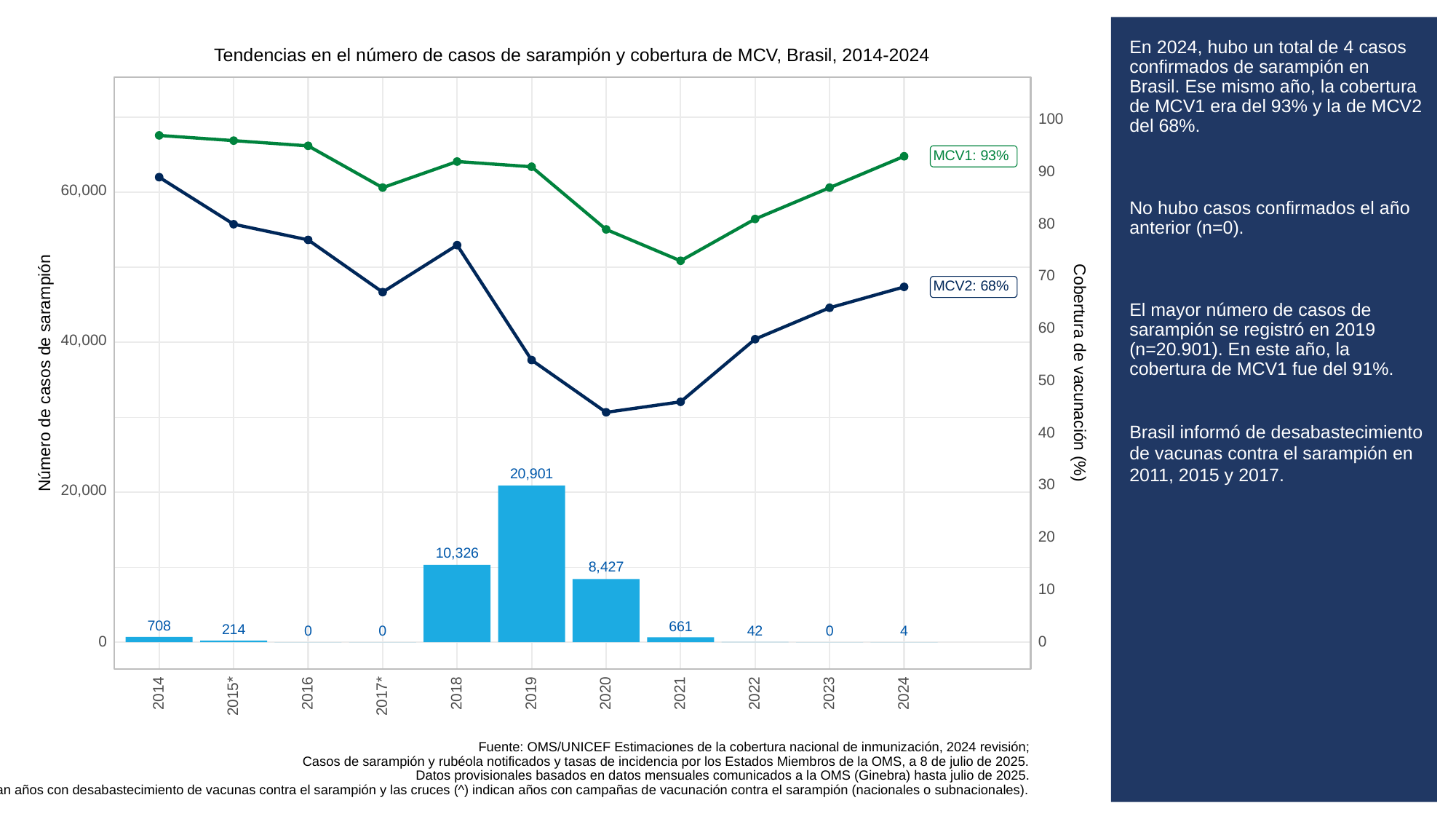

# En 2024, hubo un total de 4 casos confirmados de sarampión en Brasil. Ese mismo año, la cobertura de MCV1 era del 93% y la de MCV2 del 68%.

No hubo casos confirmados el año anterior (n=0).

El mayor número de casos de sarampión se registró en 2019 (n=20.901). En este año, la cobertura de MCV1 fue del 91%.

Brasil informó de desabastecimiento de vacunas contra el sarampión en 2011, 2015 y 2017.

Tendencias en el número de casos de sarampión y cobertura de MCV, Brasil, 2014-2024

100

MCV1: 93%

90

60,000

80

70

MCV2: 68%

60
40,000

Cobertura de vacunación (%)
Número de casos de sarampión
50

40
20,901
30
20,000

20
10,326
8,427

10
708
661
214
42
0
0
0
4
0
0

2023
2014
2016
2018
2019
2020
2021
2022
2024
2015*
2017*
Fuente: OMS/UNICEF Estimaciones de la cobertura nacional de inmunización, 2024 revisión;
Casos de sarampión y rubéola notificados y tasas de incidencia por los Estados Miembros de la OMS, a 8 de julio de 2025.
Datos provisionales basados en datos mensuales comunicados a la OMS (Ginebra) hasta julio de 2025.
Nota: Los asteriscos (*) indican años con desabastecimiento de vacunas contra el sarampión y las cruces (^) indican años con campañas de vacunación contra el sarampión (nacionales o subnacionales).